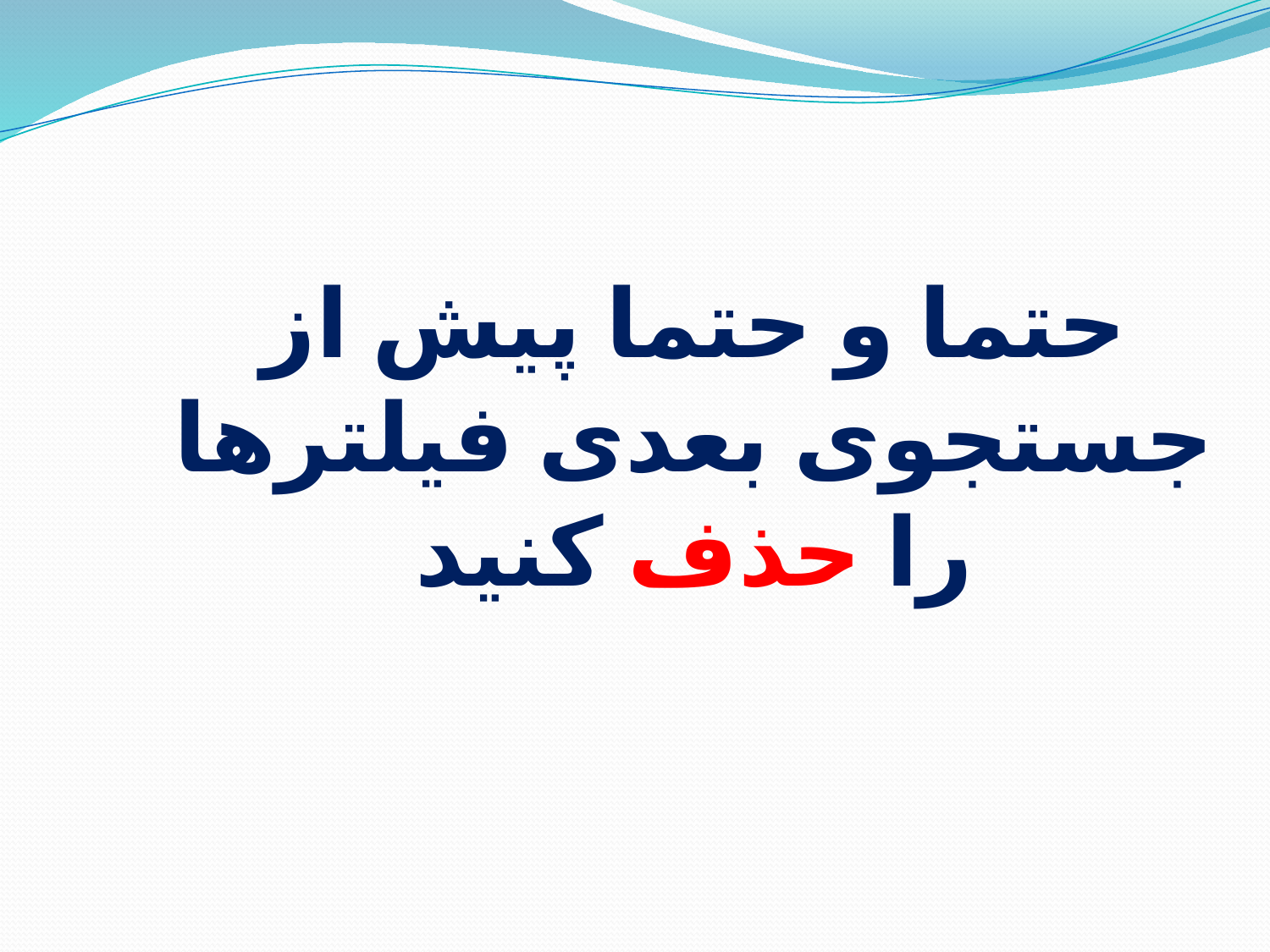

#
حتما و حتما پیش از جستجوی بعدی فیلترها را حذف کنید